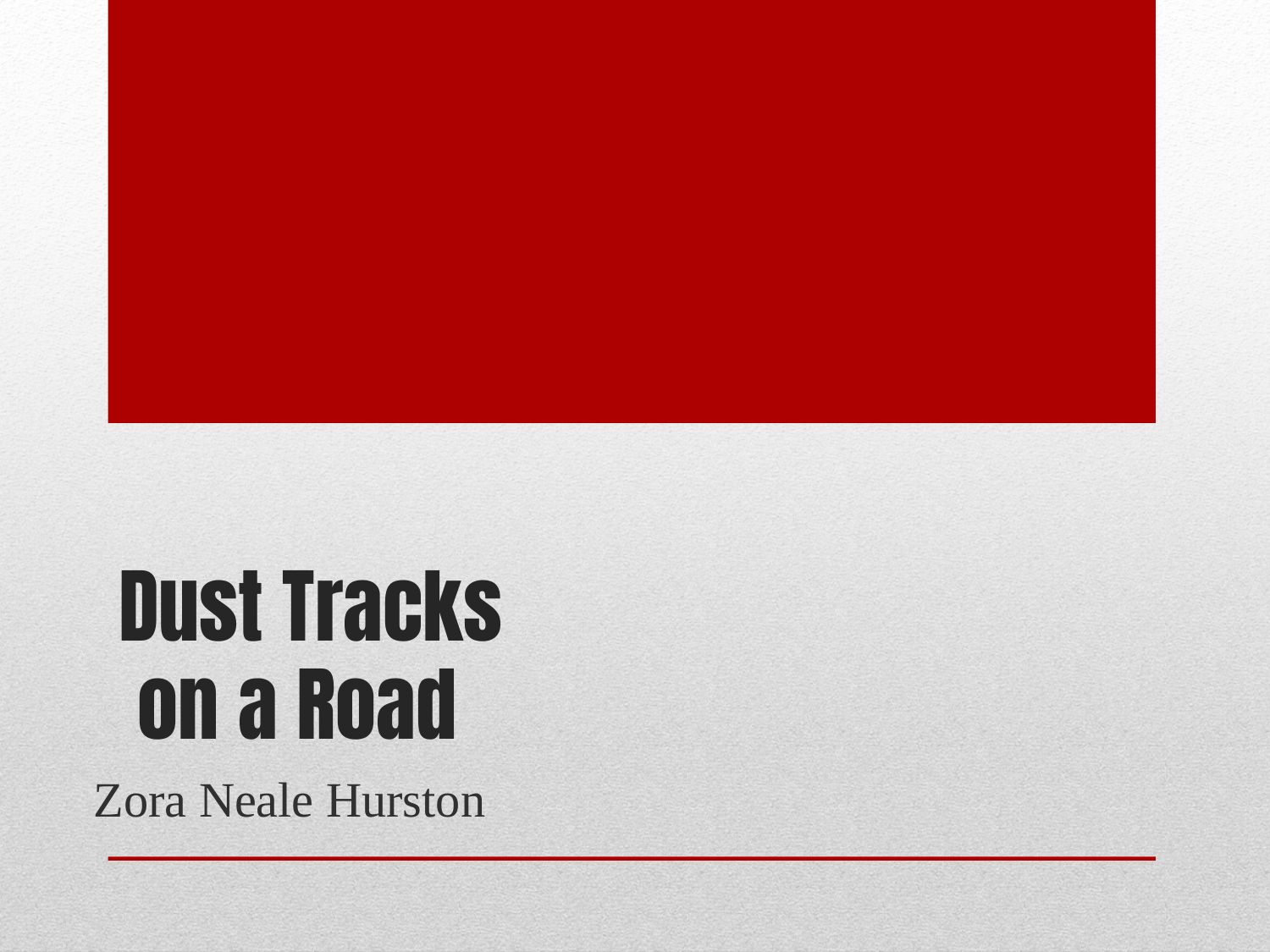

# Dust Tracks on a Road
Zora Neale Hurston